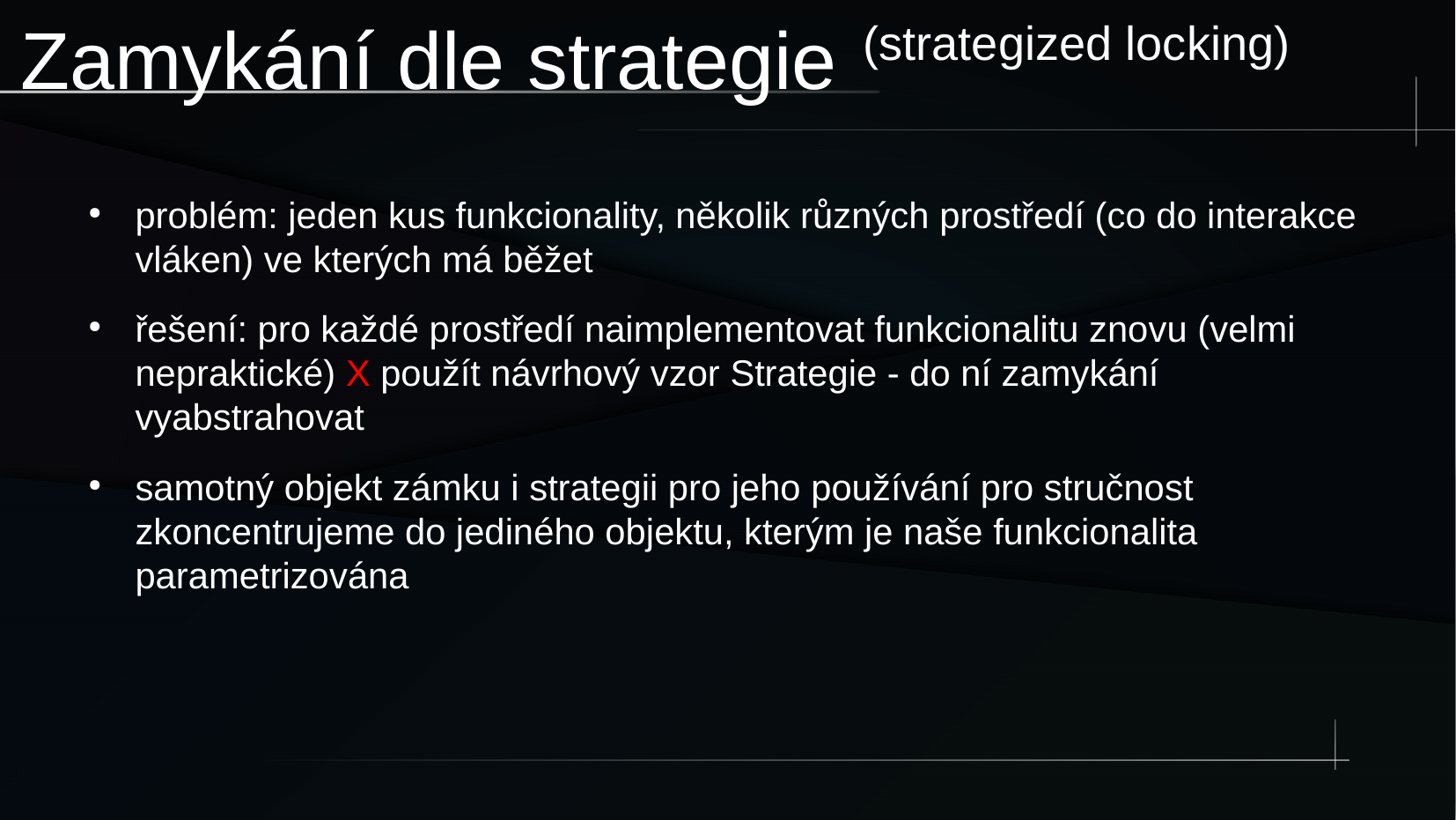

Zamykání dle strategie
(strategized locking)
problém: jeden kus funkcionality, několik různých prostředí (co do interakce vláken) ve kterých má běžet
řešení: pro každé prostředí naimplementovat funkcionalitu znovu (velmi nepraktické) X použít návrhový vzor Strategie - do ní zamykání vyabstrahovat
samotný objekt zámku i strategii pro jeho používání pro stručnost zkoncentrujeme do jediného objektu, kterým je naše funkcionalita parametrizována